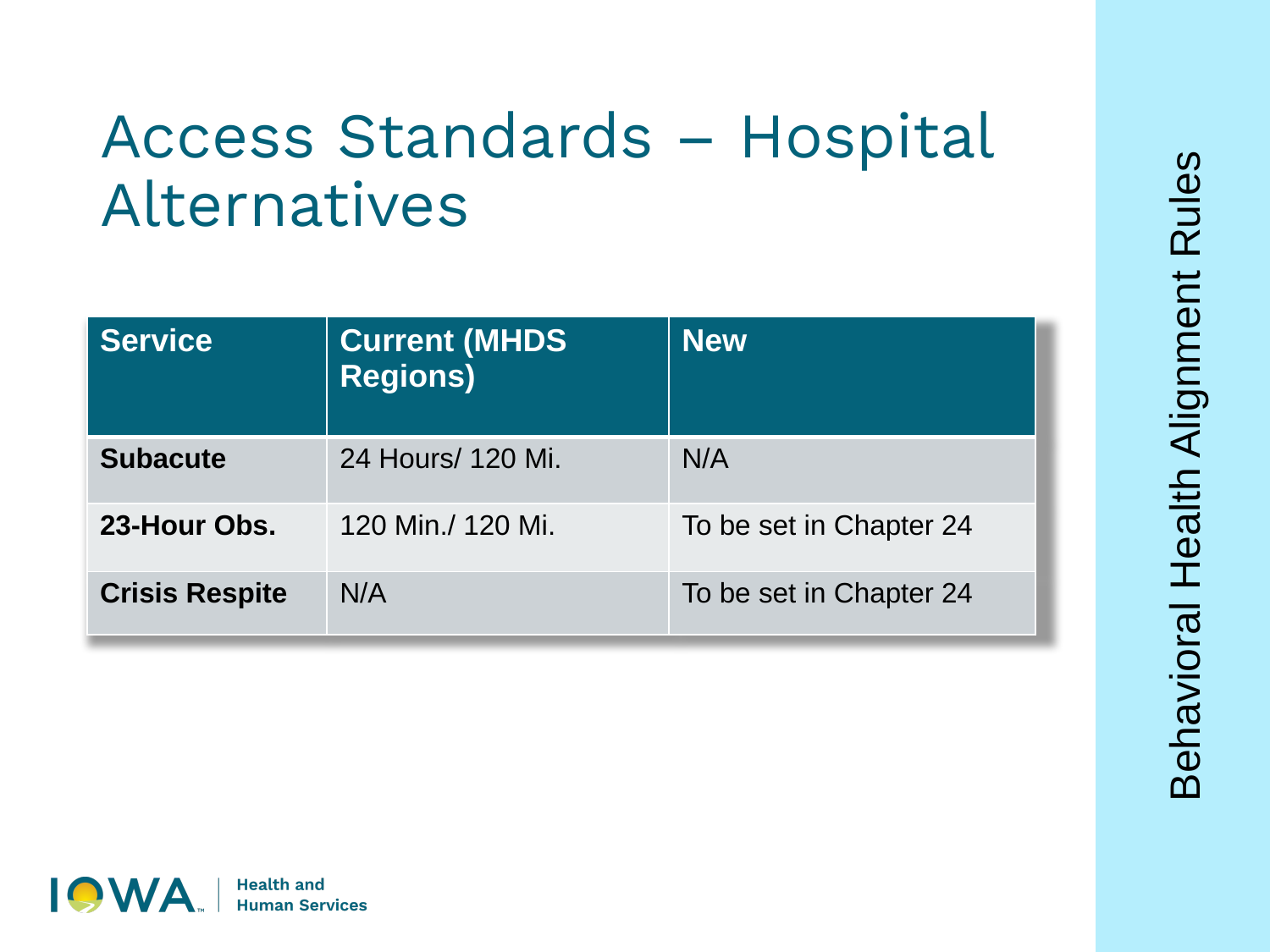

# Access Standards – Hospital Alternatives
| Service | Current (MHDS Regions) | New |
| --- | --- | --- |
| Subacute | 24 Hours/ 120 Mi. | N/A |
| 23-Hour Obs. | 120 Min./ 120 Mi. | To be set in Chapter 24 |
| Crisis Respite | N/A | To be set in Chapter 24 |
Behavioral Health Alignment Rules